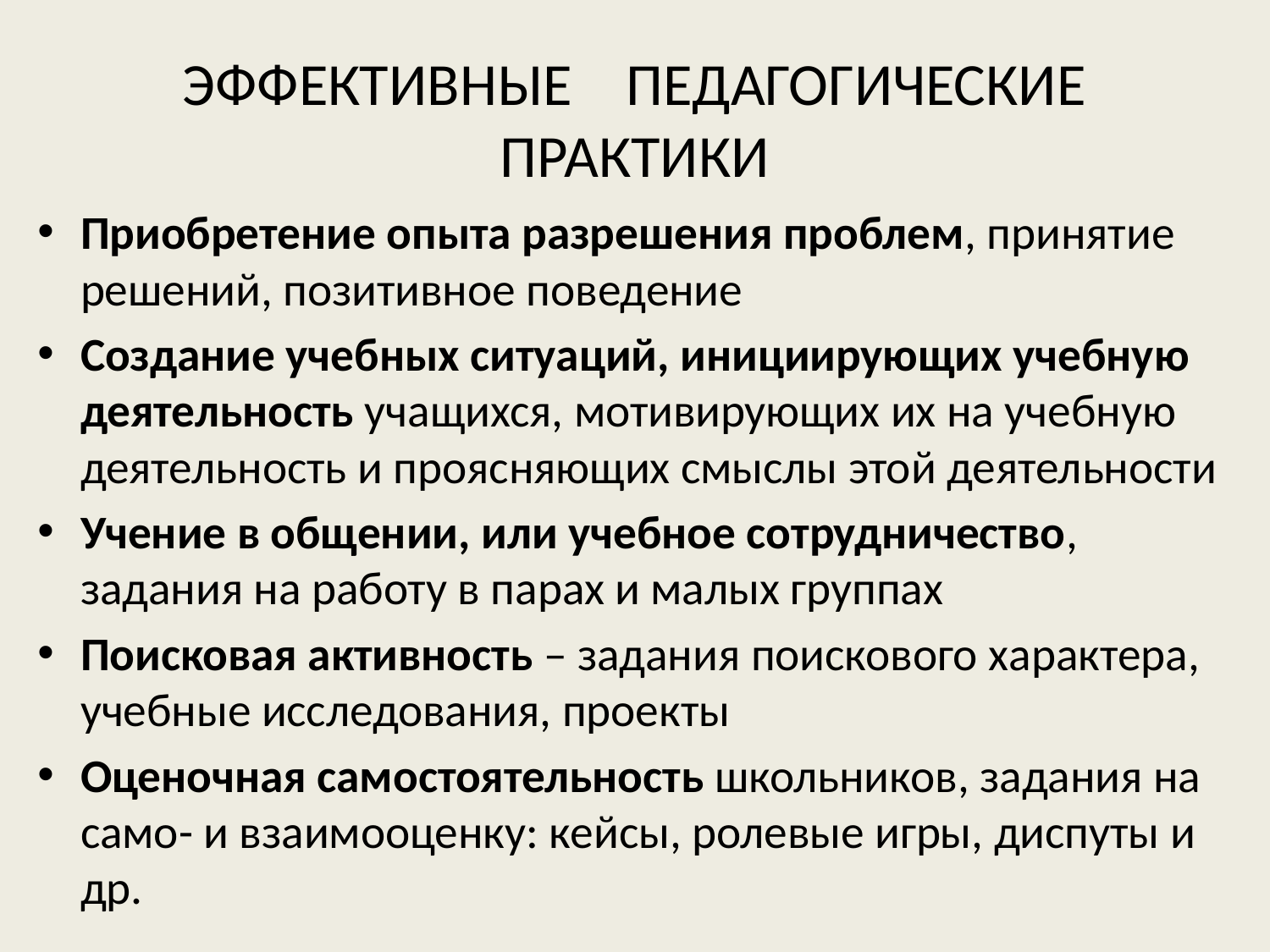

# ЭФФЕКТИВНЫЕ    ПЕДАГОГИЧЕСКИЕ ПРАКТИКИ
Приобретение опыта разрешения проблем, принятие решений, позитивное поведение
Создание учебных ситуаций, инициирующих учебную деятельность учащихся, мотивирующих их на учебную деятельность и проясняющих смыслы этой деятельности
Учение в общении, или учебное сотрудничество, задания на работу в парах и малых группах
Поисковая активность – задания поискового характера, учебные исследования, проекты
Оценочная самостоятельность школьников, задания на само- и взаимооценку: кейсы, ролевые игры, диспуты и др.